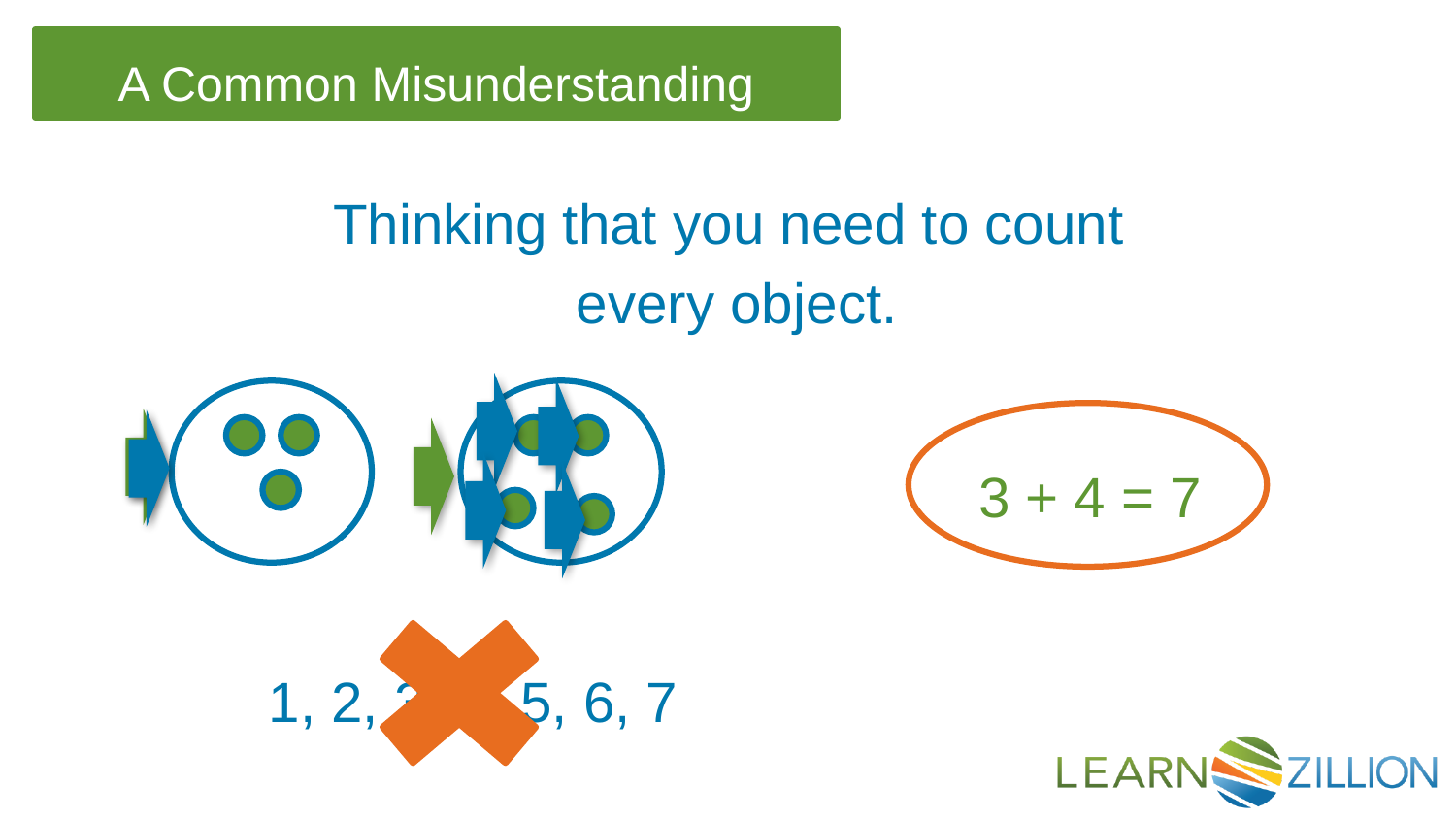

Thinking that you need to count
every object.

3 + 4 = 7

1, 2, 3, 4, 5, 6, 7